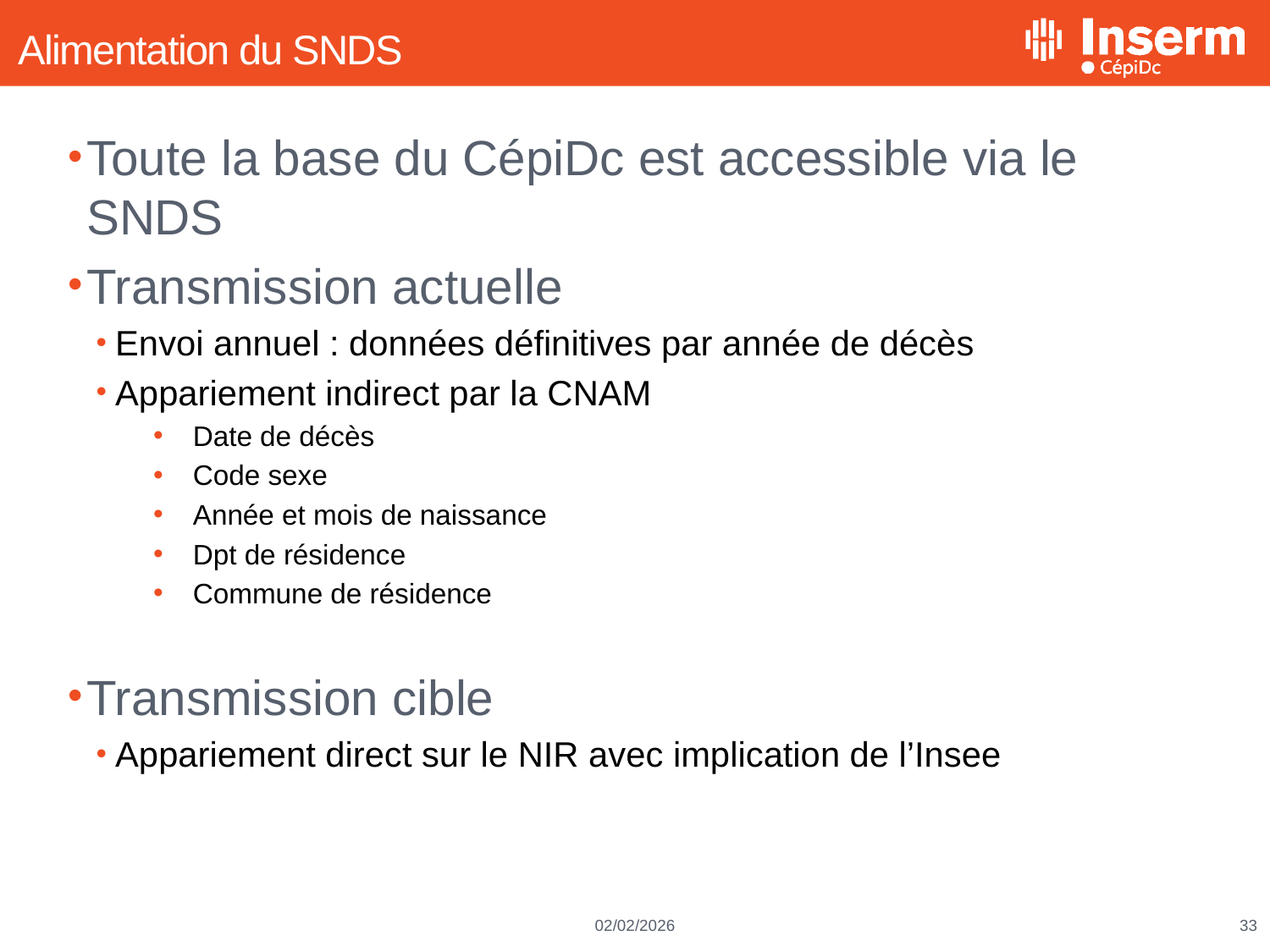

Alimentation du SNDS
Toute la base du CépiDc est accessible via le SNDS
Transmission actuelle
Envoi annuel : données définitives par année de décès
Appariement indirect par la CNAM
Date de décès
Code sexe
Année et mois de naissance
Dpt de résidence
Commune de résidence

Transmission cible
Appariement direct sur le NIR avec implication de l’Insee